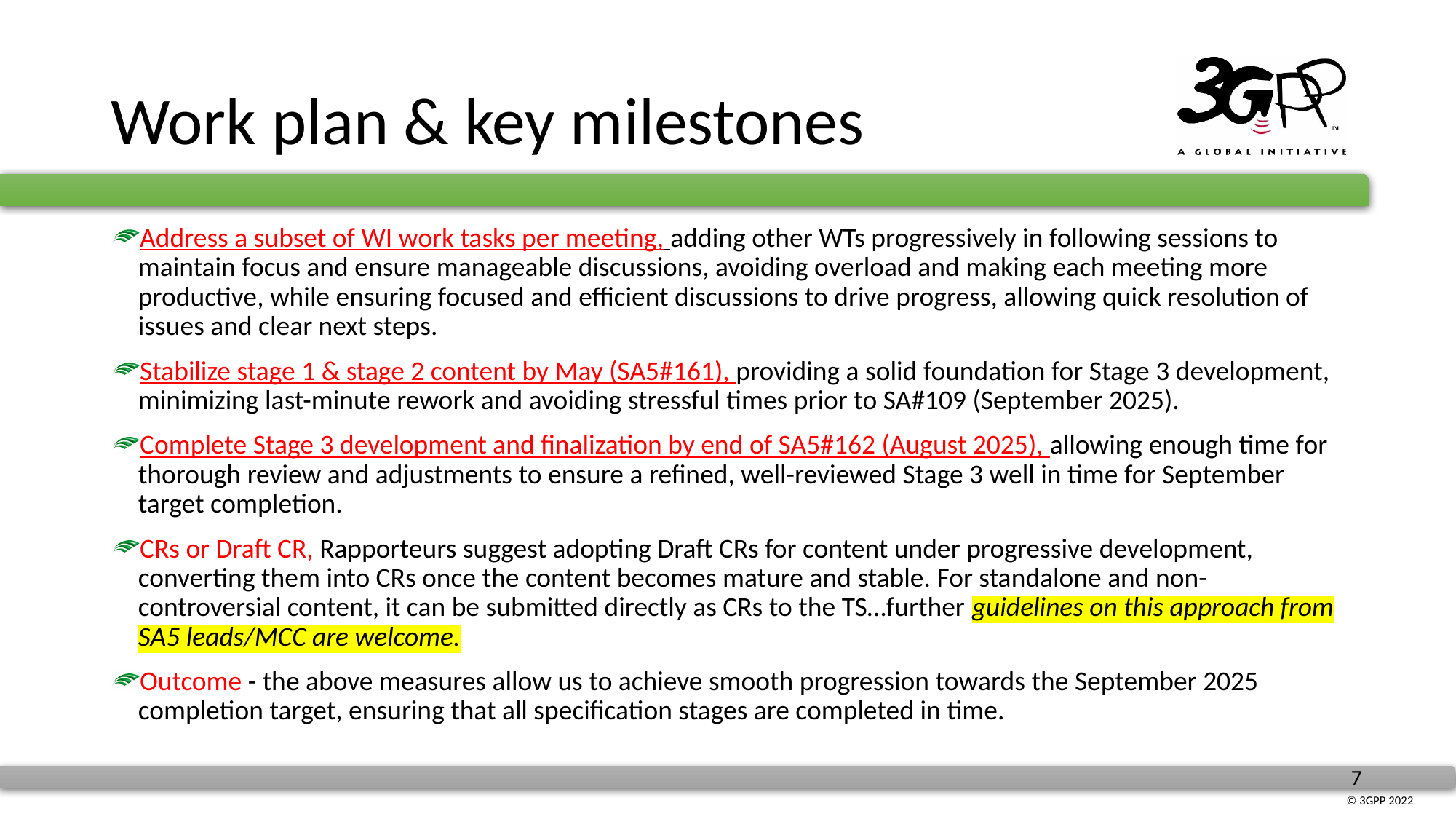

# Work plan & key milestones
Address a subset of WI work tasks per meeting, adding other WTs progressively in following sessions to maintain focus and ensure manageable discussions, avoiding overload and making each meeting more productive, while ensuring focused and efficient discussions to drive progress, allowing quick resolution of issues and clear next steps.
Stabilize stage 1 & stage 2 content by May (SA5#161), providing a solid foundation for Stage 3 development, minimizing last-minute rework and avoiding stressful times prior to SA#109 (September 2025).
Complete Stage 3 development and finalization by end of SA5#162 (August 2025), allowing enough time for thorough review and adjustments to ensure a refined, well-reviewed Stage 3 well in time for September target completion.
CRs or Draft CR, Rapporteurs suggest adopting Draft CRs for content under progressive development, converting them into CRs once the content becomes mature and stable. For standalone and non-controversial content, it can be submitted directly as CRs to the TS…further guidelines on this approach from SA5 leads/MCC are welcome.
Outcome - the above measures allow us to achieve smooth progression towards the September 2025 completion target, ensuring that all specification stages are completed in time.